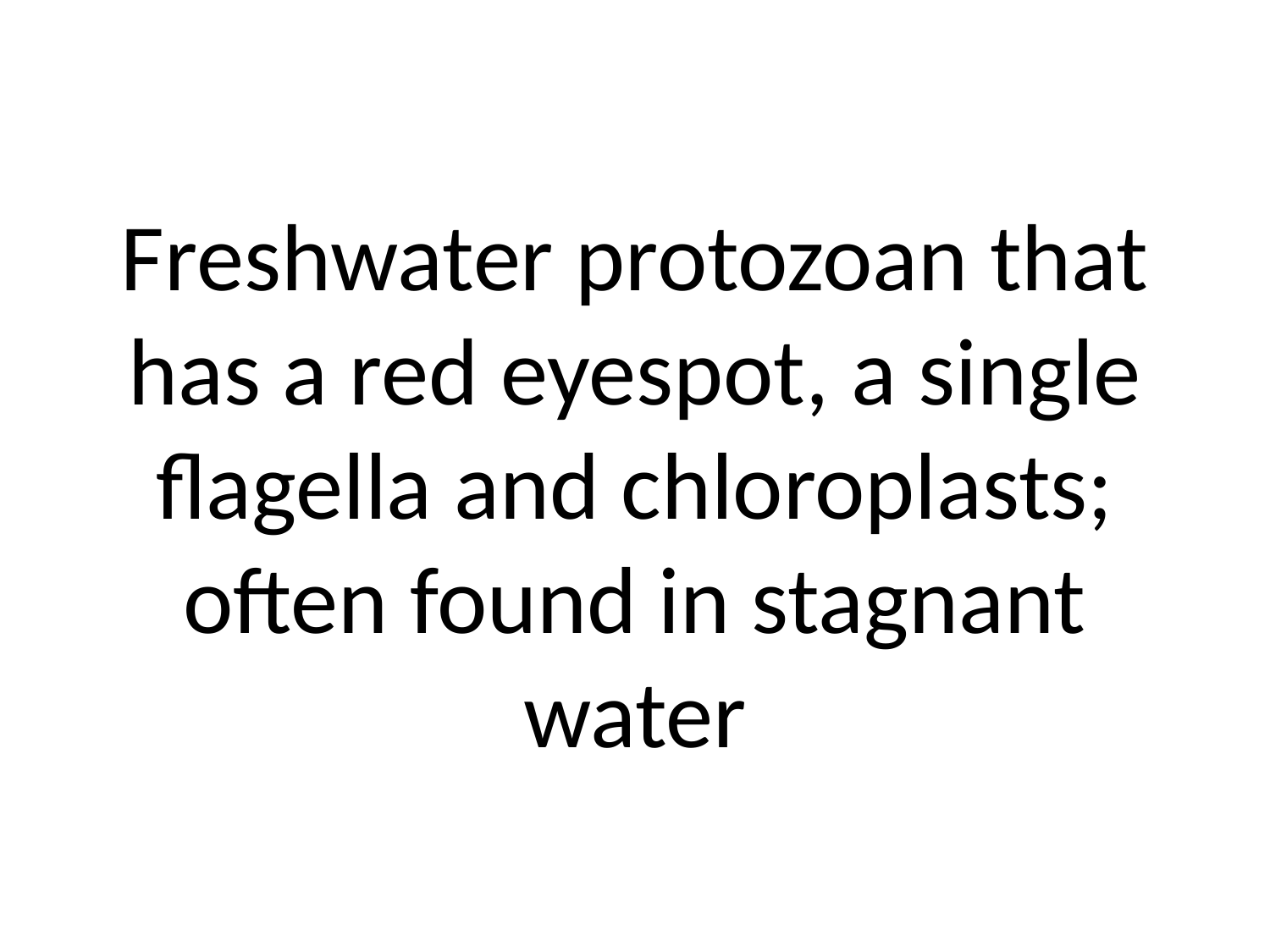

# Freshwater protozoan that has a red eyespot, a single flagella and chloroplasts; often found in stagnant water